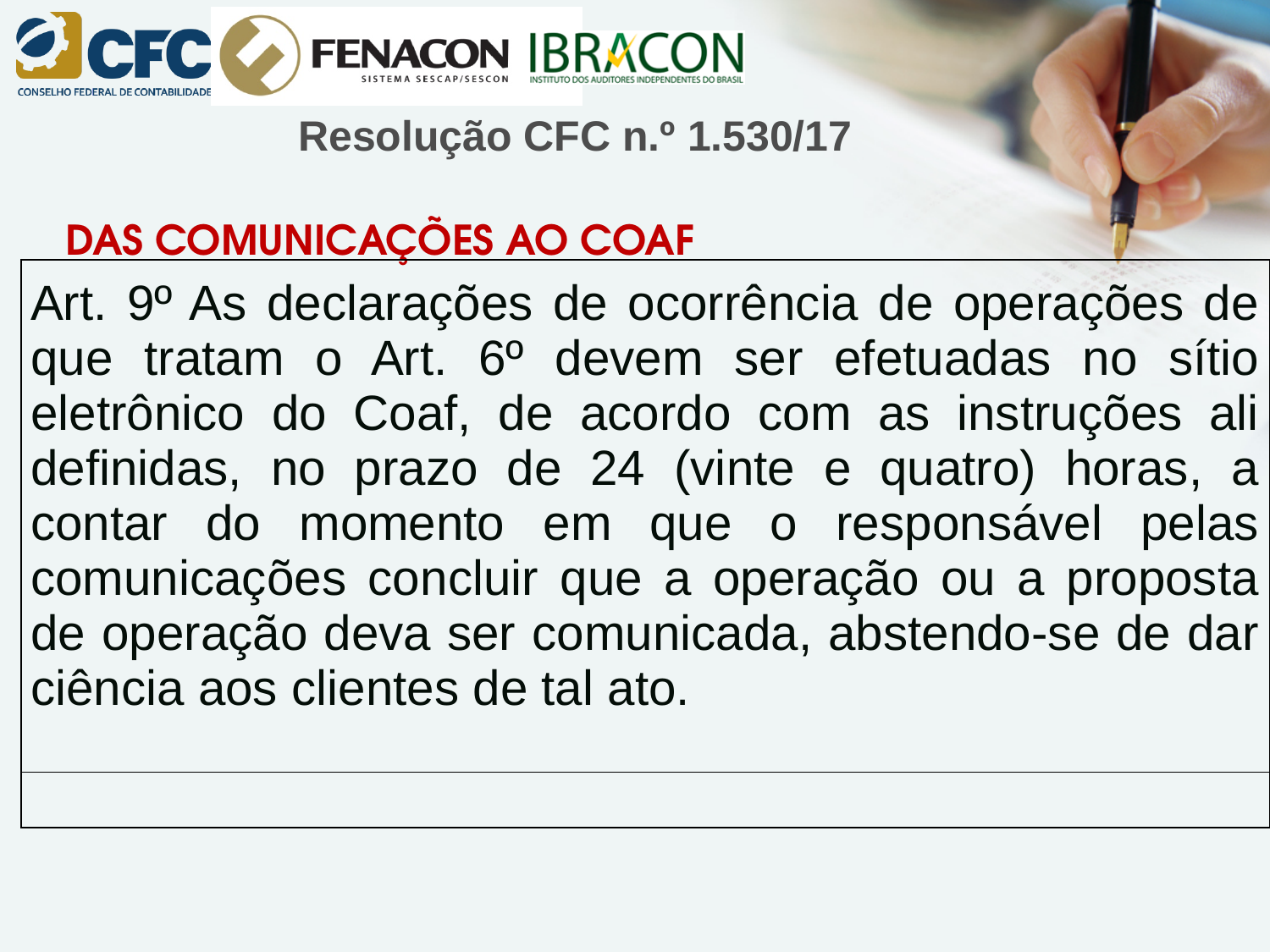

# Resolução CFC n.º 1.530/17

DAS COMUNICAÇÕES AO COAF
| Art. 9º As declarações de ocorrência de operações de que tratam o Art. 6º devem ser efetuadas no sítio eletrônico do Coaf, de acordo com as instruções ali definidas, no prazo de 24 (vinte e quatro) horas, a contar do momento em que o responsável pelas comunicações concluir que a operação ou a proposta de operação deva ser comunicada, abstendo-se de dar ciência aos clientes de tal ato. |
| --- |
|  |